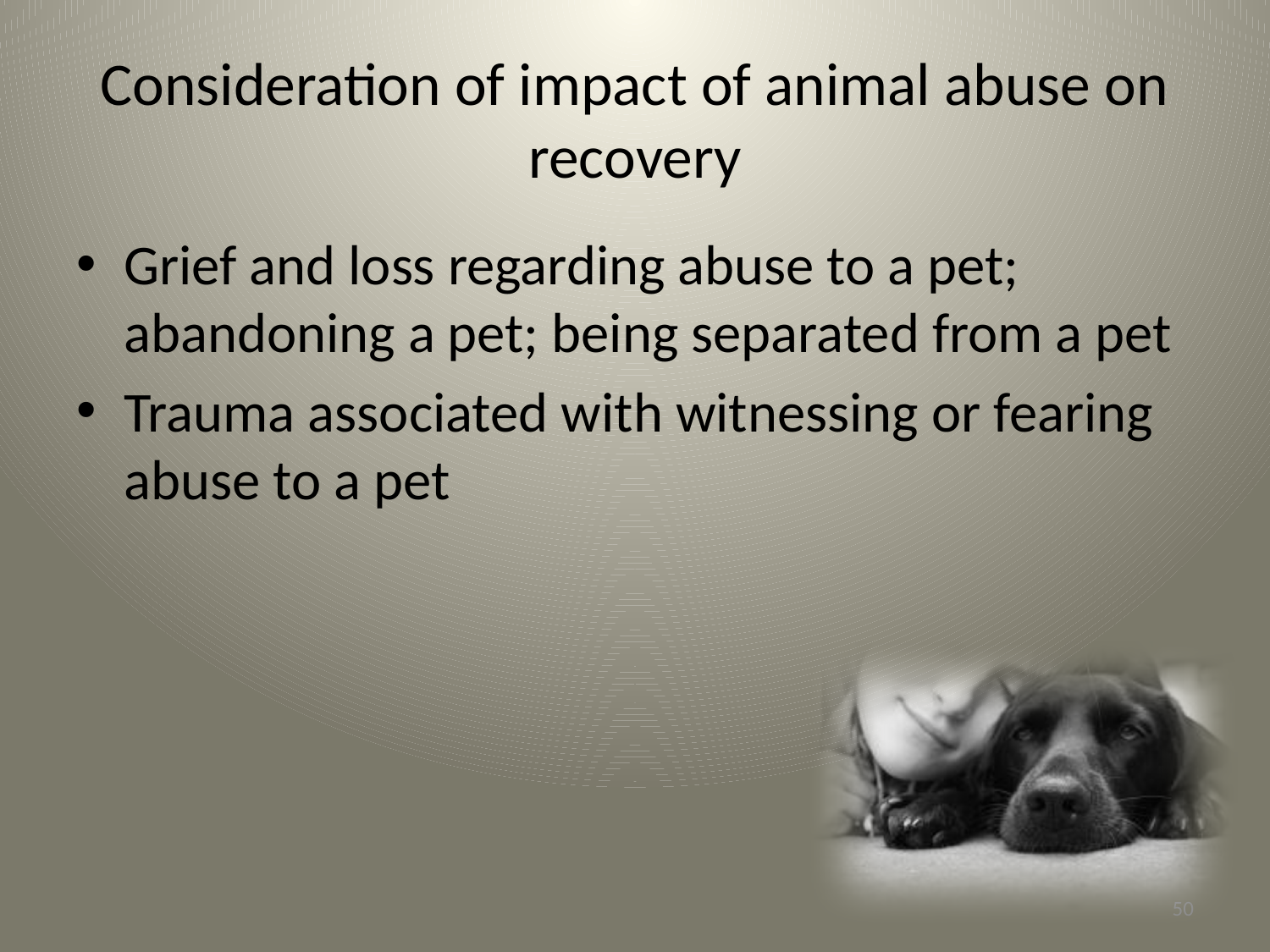

# Consideration of impact of animal abuse on recovery
Grief and loss regarding abuse to a pet; abandoning a pet; being separated from a pet
Trauma associated with witnessing or fearing abuse to a pet
50